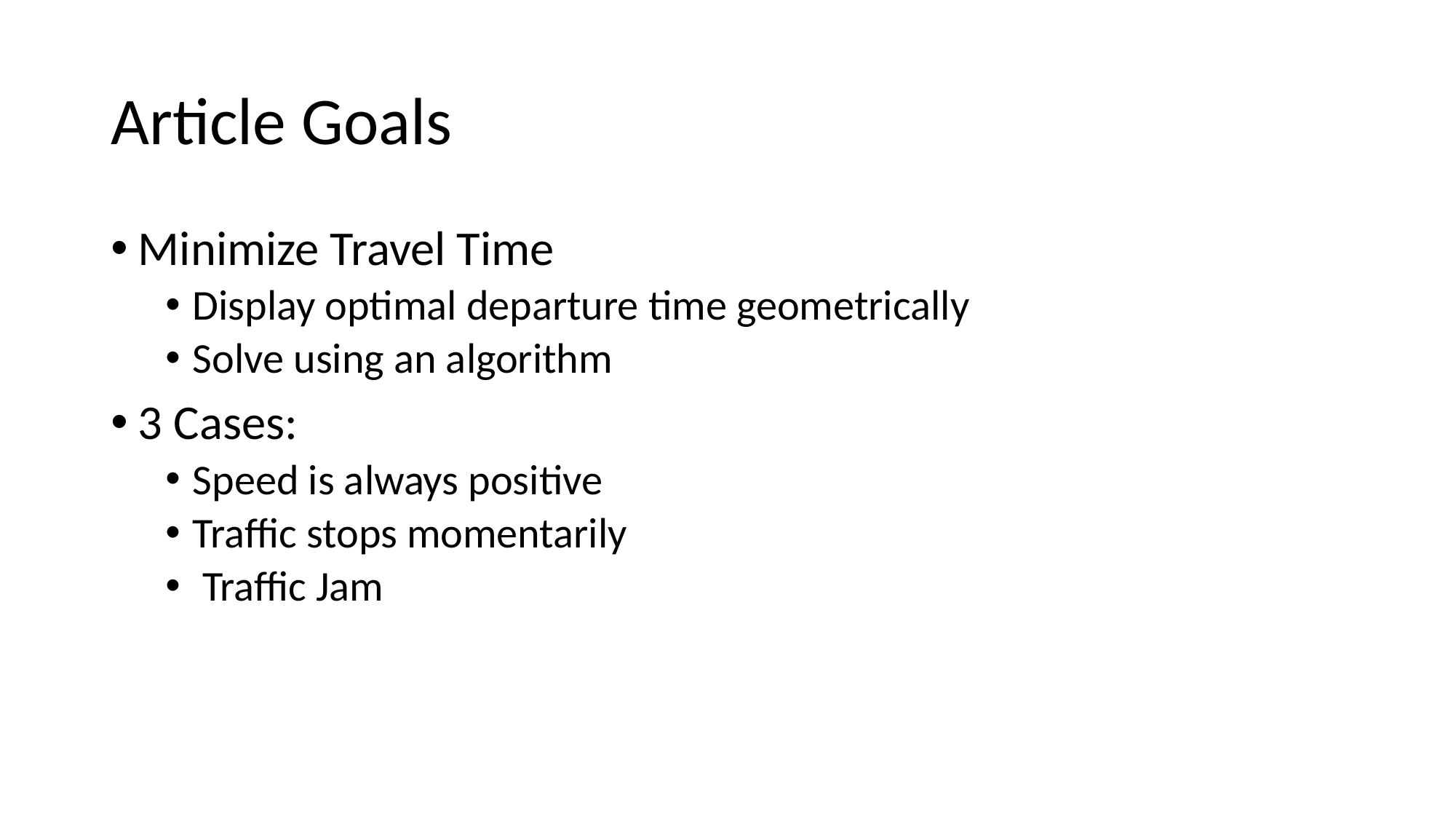

# Article Goals
Minimize Travel Time
Display optimal departure time geometrically
Solve using an algorithm
3 Cases:
Speed is always positive
Traffic stops momentarily
 Traffic Jam